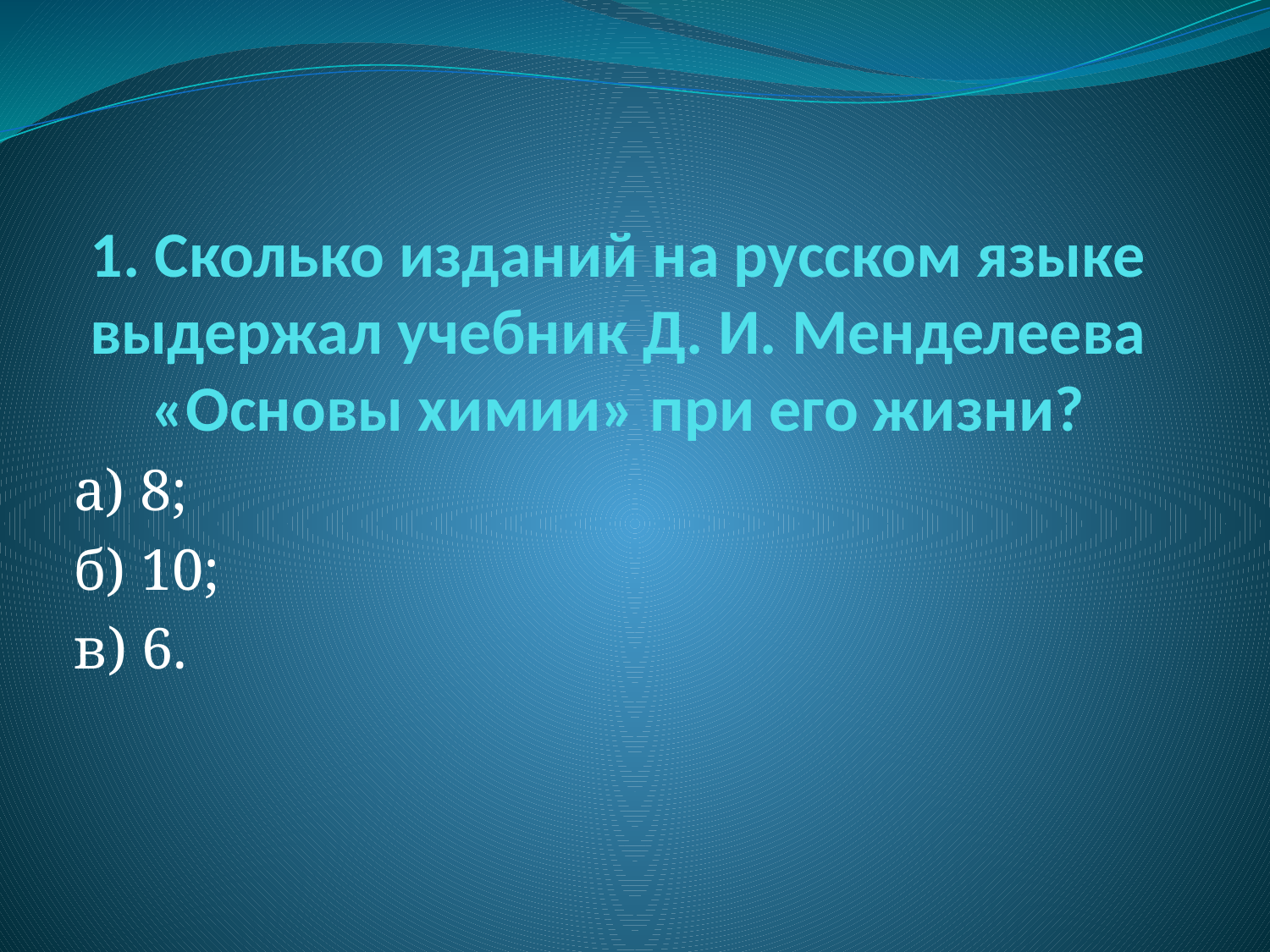

# 1. Сколько изданий на русском языке выдержал учебник Д. И. Менделеева «Основы химии» при его жизни?
а) 8;
б) 10;
в) 6.